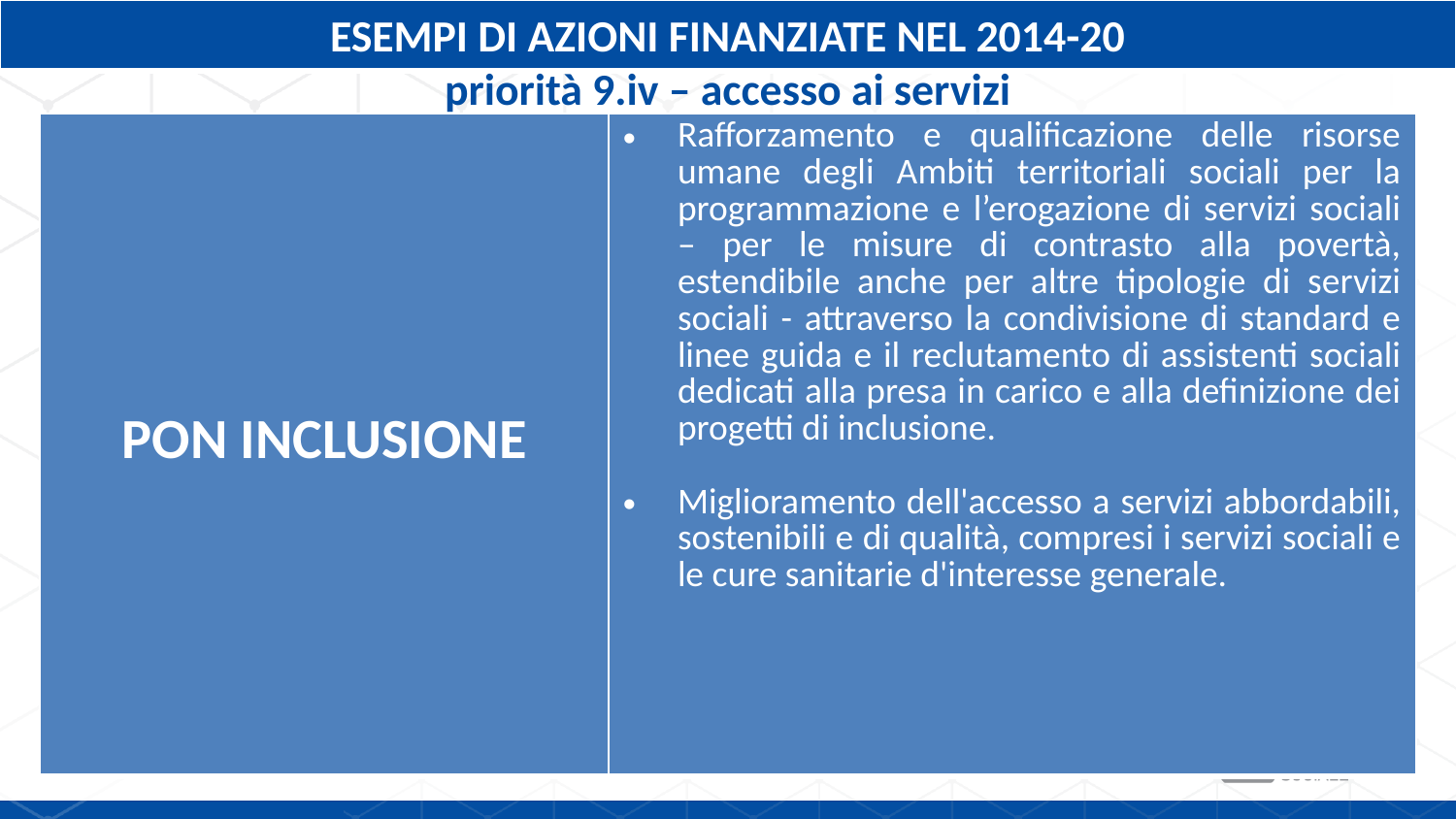

# ESEMPI DI AZIONI FINANZIATE NEL 2014-20 priorità 9.iv – accesso ai servizi
| PON INCLUSIONE | Rafforzamento e qualificazione delle risorse umane degli Ambiti territoriali sociali per la programmazione e l’erogazione di servizi sociali – per le misure di contrasto alla povertà, estendibile anche per altre tipologie di servizi sociali - attraverso la condivisione di standard e linee guida e il reclutamento di assistenti sociali dedicati alla presa in carico e alla definizione dei progetti di inclusione. Miglioramento dell'accesso a servizi abbordabili, sostenibili e di qualità, compresi i servizi sociali e le cure sanitarie d'interesse generale. |
| --- | --- |